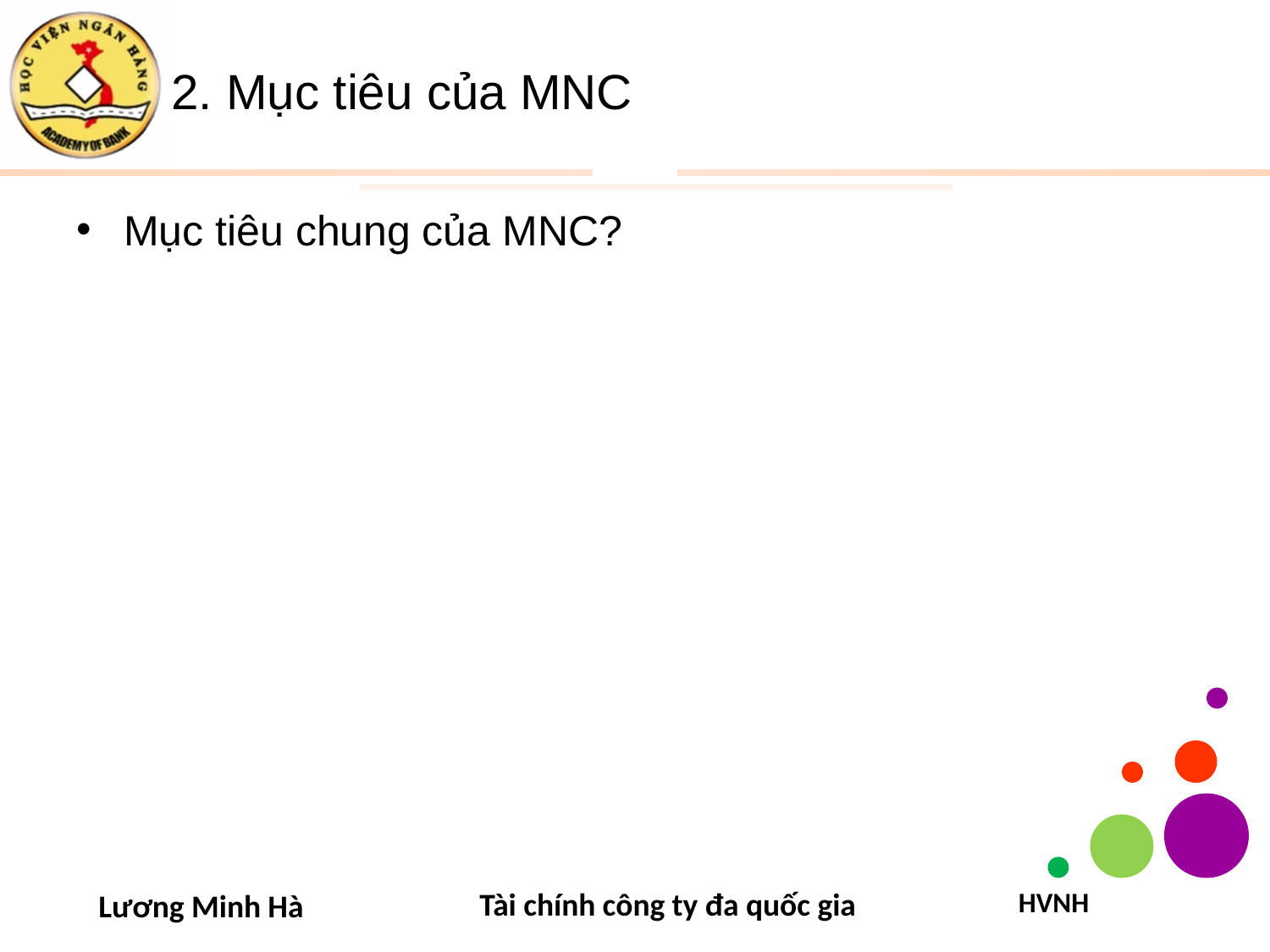

# 2. Mục tiêu của MNC
Mục tiêu chung của MNC?